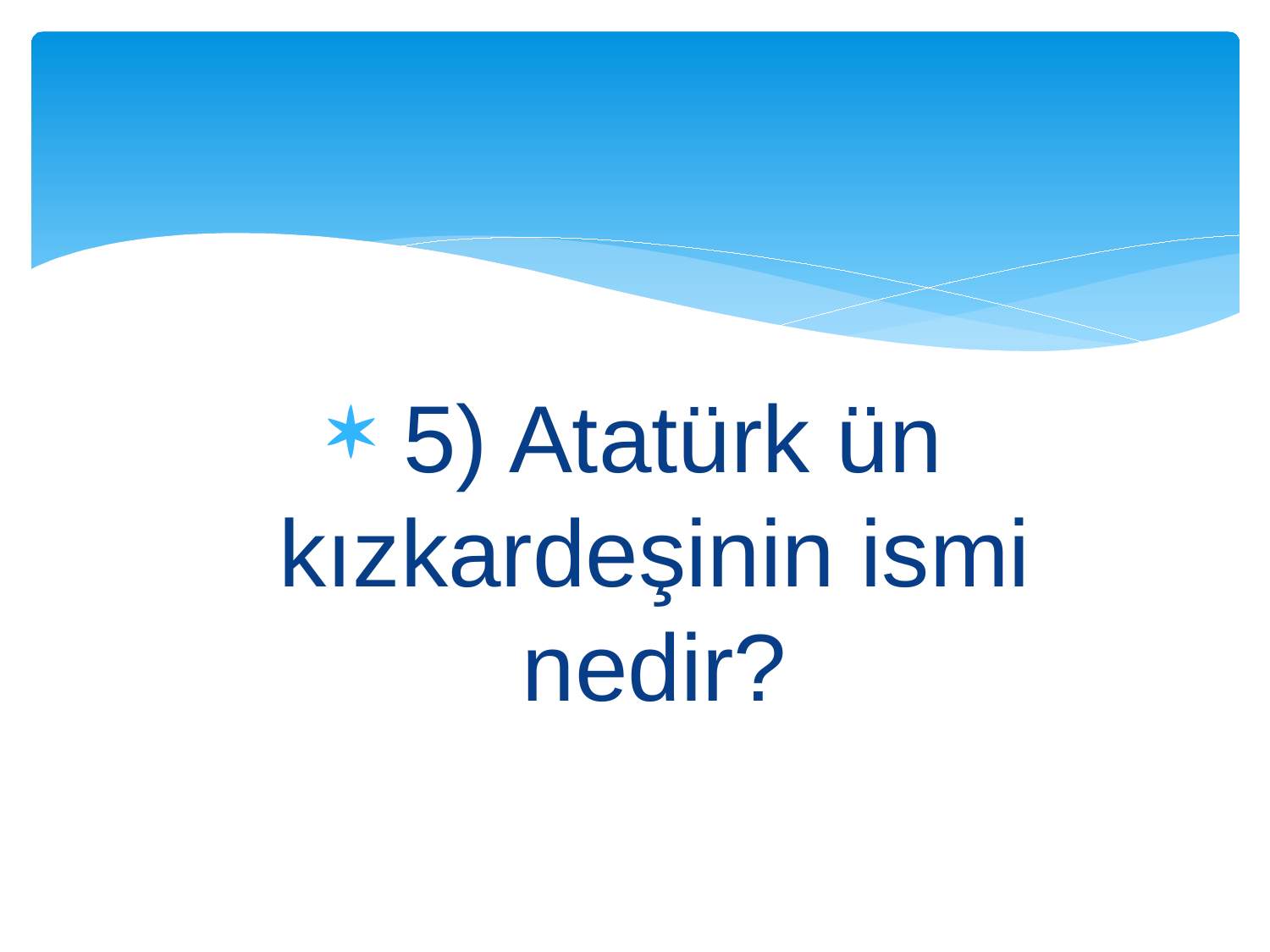

#
 5) Atatürk ün kızkardeşinin ismi nedir?